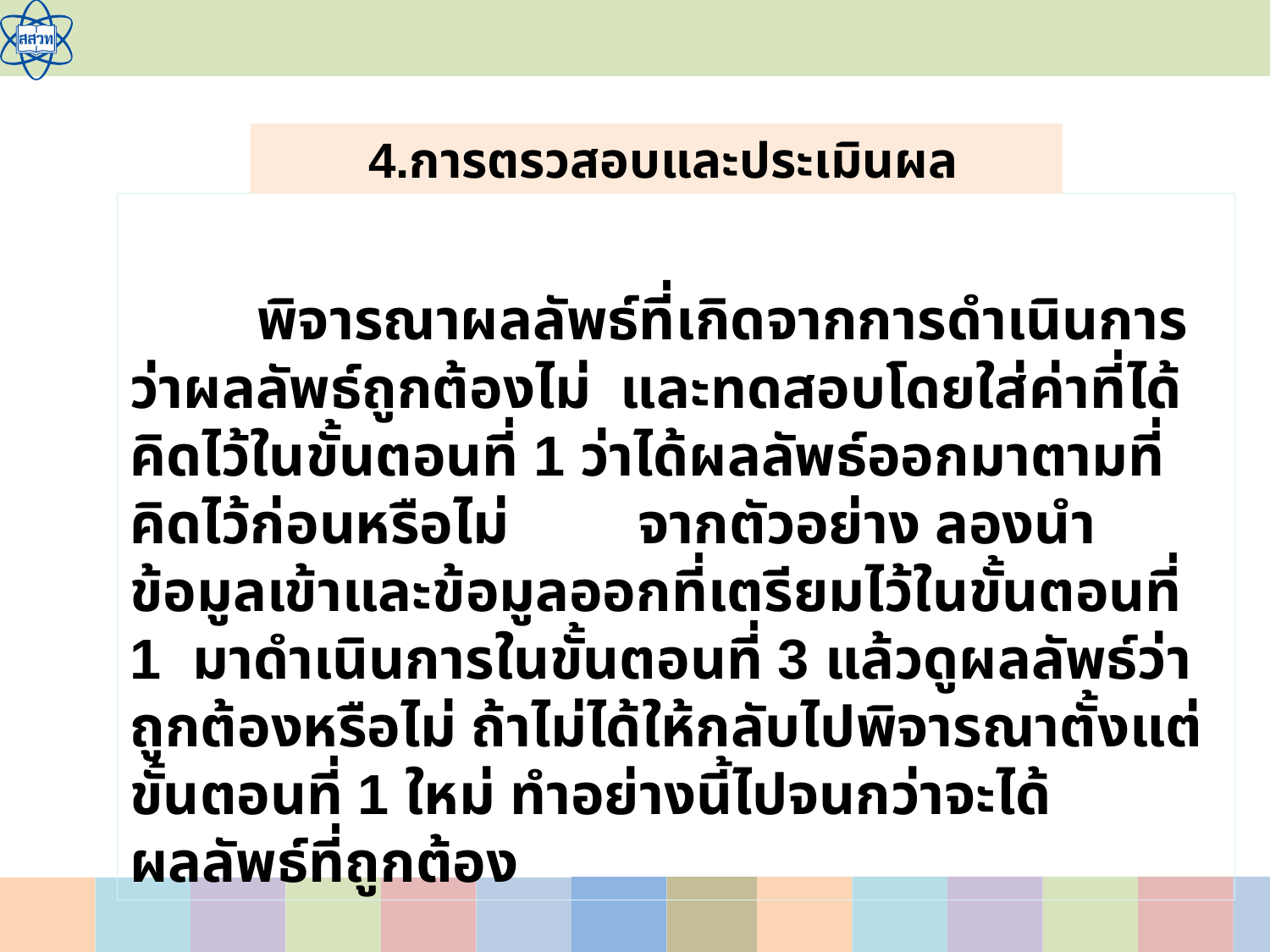

4.การตรวสอบและประเมินผล

	พิจารณาผลลัพธ์ที่เกิดจากการดำเนินการ ว่าผลลัพธ์ถูกต้องไม่  และทดสอบโดยใส่ค่าที่ได้คิดไว้ในขั้นตอนที่ 1 ว่าได้ผลลัพธ์ออกมาตามที่คิดไว้ก่อนหรือไม่  	จากตัวอย่าง ลองนำข้อมูลเข้าและข้อมูลออกที่เตรียมไว้ในขั้นตอนที่ 1  มาดำเนินการในขั้นตอนที่ 3 แล้วดูผลลัพธ์ว่าถูกต้องหรือไม่ ถ้าไม่ได้ให้กลับไปพิจารณาตั้งแต่ขั้นตอนที่ 1 ใหม่ ทำอย่างนี้ไปจนกว่าจะได้ผลลัพธ์ที่ถูกต้อง